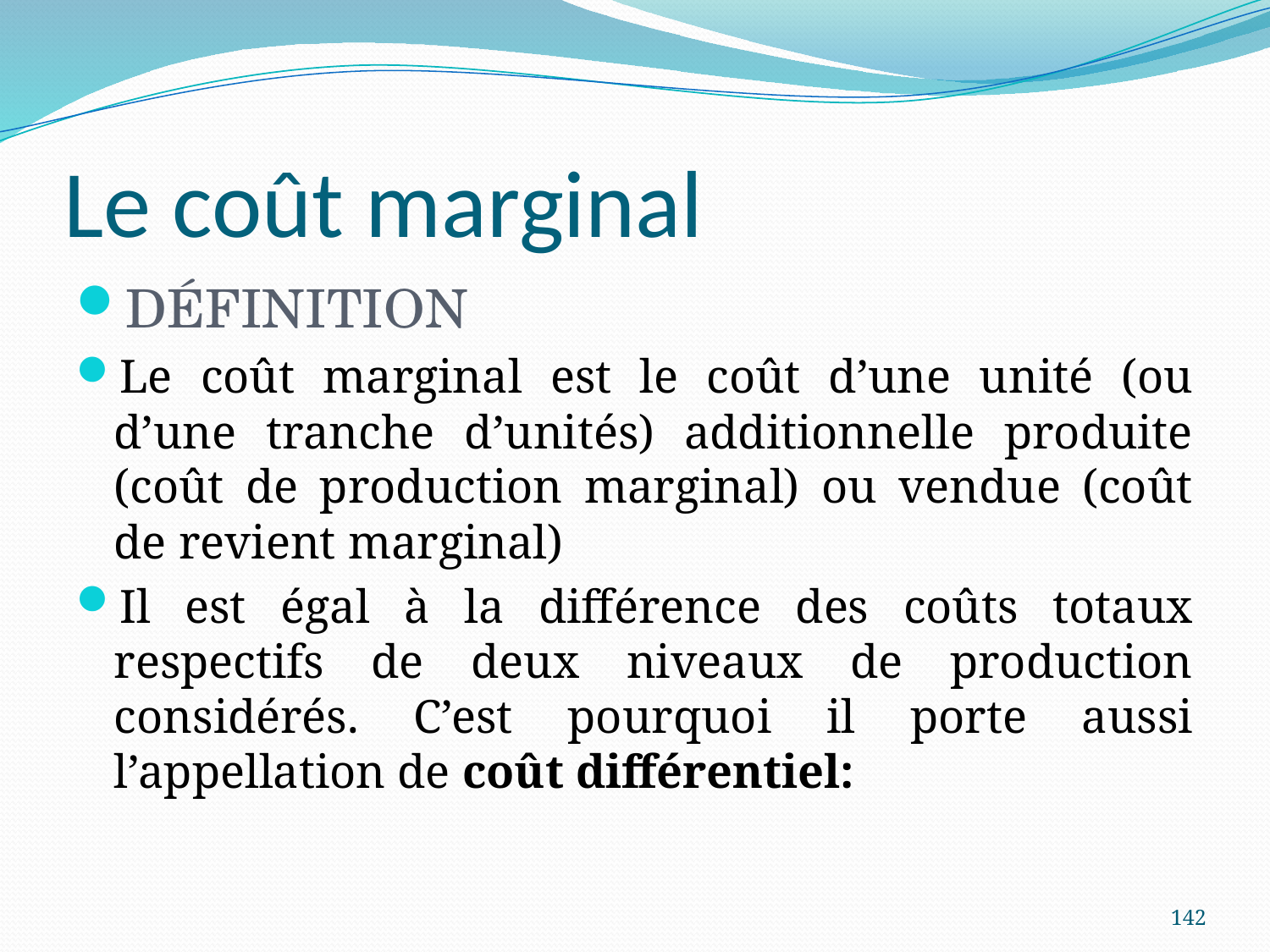

# Le coût marginal
Définition
Le coût marginal est le coût d’une unité (ou d’une tranche d’unités) additionnelle produite (coût de production marginal) ou vendue (coût de revient marginal)
Il est égal à la différence des coûts totaux respectifs de deux niveaux de production considérés. C’est pourquoi il porte aussi l’appellation de coût différentiel:
142